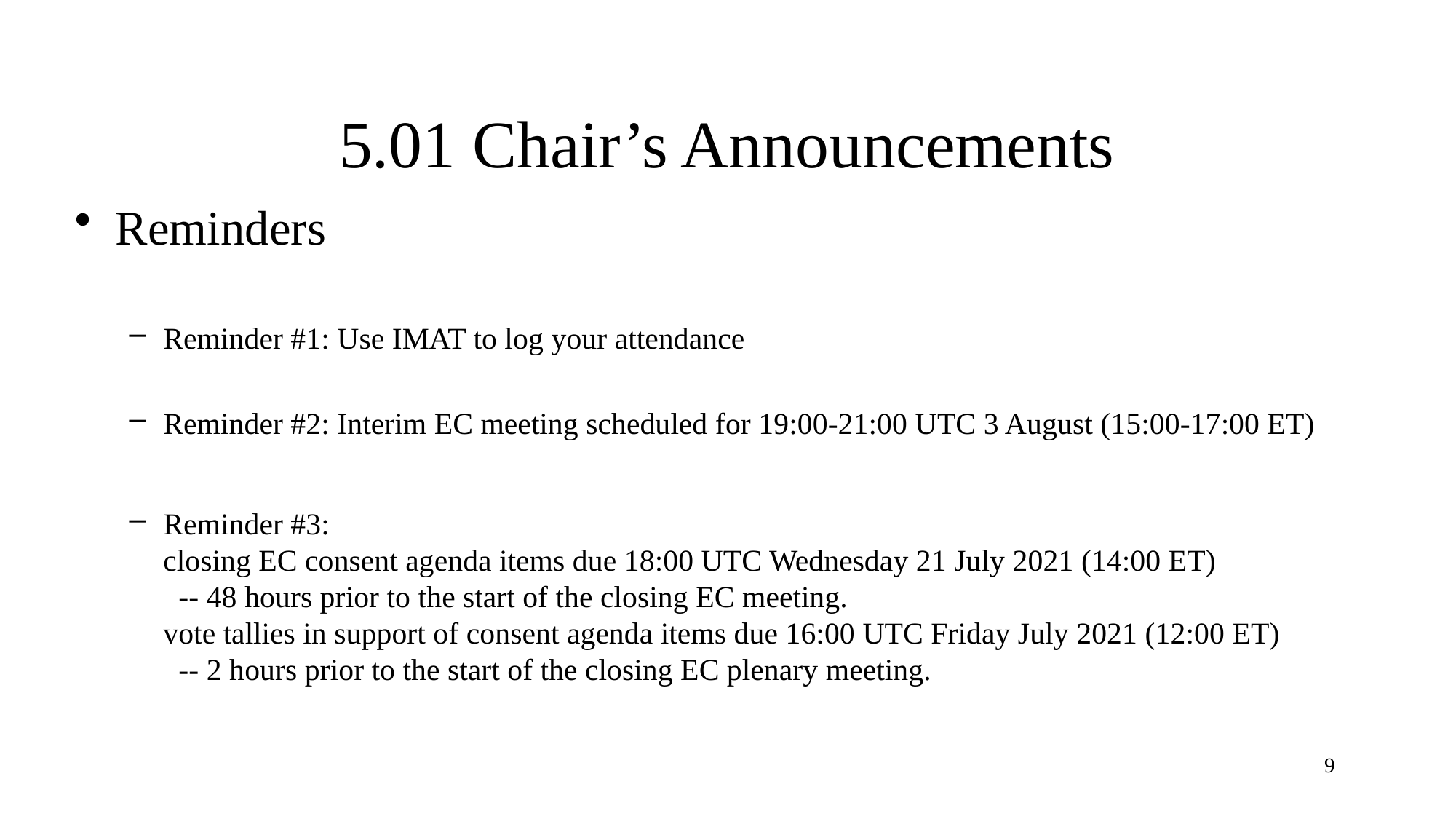

# 5.01 Chair’s Announcements
Reminders

Reminder #1: Use IMAT to log your attendance

Reminder #2: Interim EC meeting scheduled for 19:00-21:00 UTC 3 August (15:00-17:00 ET)

Reminder #3:
closing EC consent agenda items due 18:00 UTC Wednesday 21 July 2021 (14:00 ET)
  -- 48 hours prior to the start of the closing EC meeting.  
vote tallies in support of consent agenda items due 16:00 UTC Friday July 2021 (12:00 ET)
  -- 2 hours prior to the start of the closing EC plenary meeting.

9